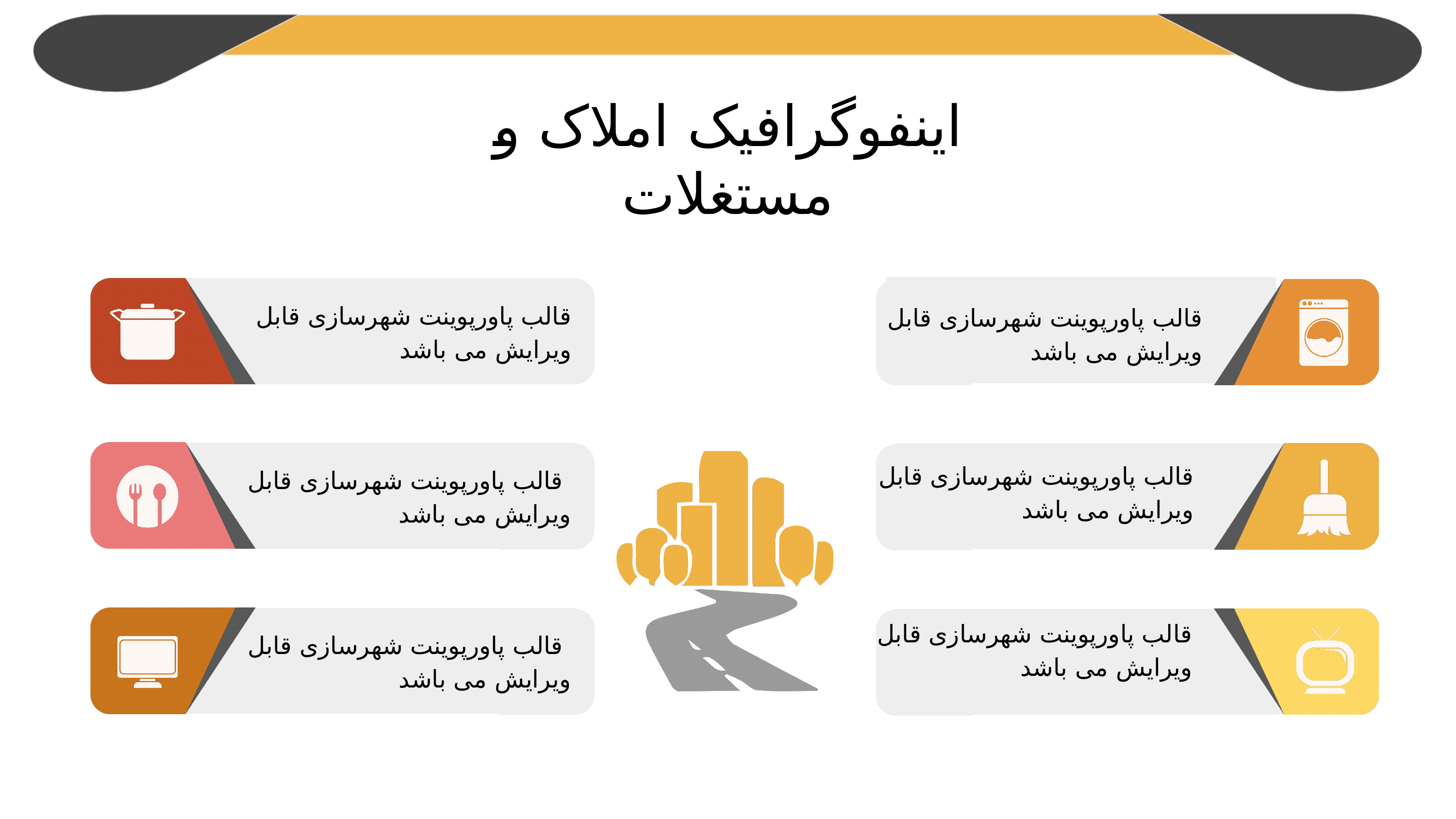

اینفوگرافیک املاک و مستغلات
قالب پاورپوینت شهرسازی قابل
ویرایش می باشد

قالب پاورپوینت شهرسازی قابل
 ویرایش می باشد

قالب پاورپوینت شهرسازی قابل
ویرایش می باشد

قالب پاورپوینت شهرسازی قابل
ویرایش می باشد

قالب پاورپوینت شهرسازی قابل
ویرایش می باشد

قالب پاورپوینت شهرسازی قابل
ویرایش می باشد